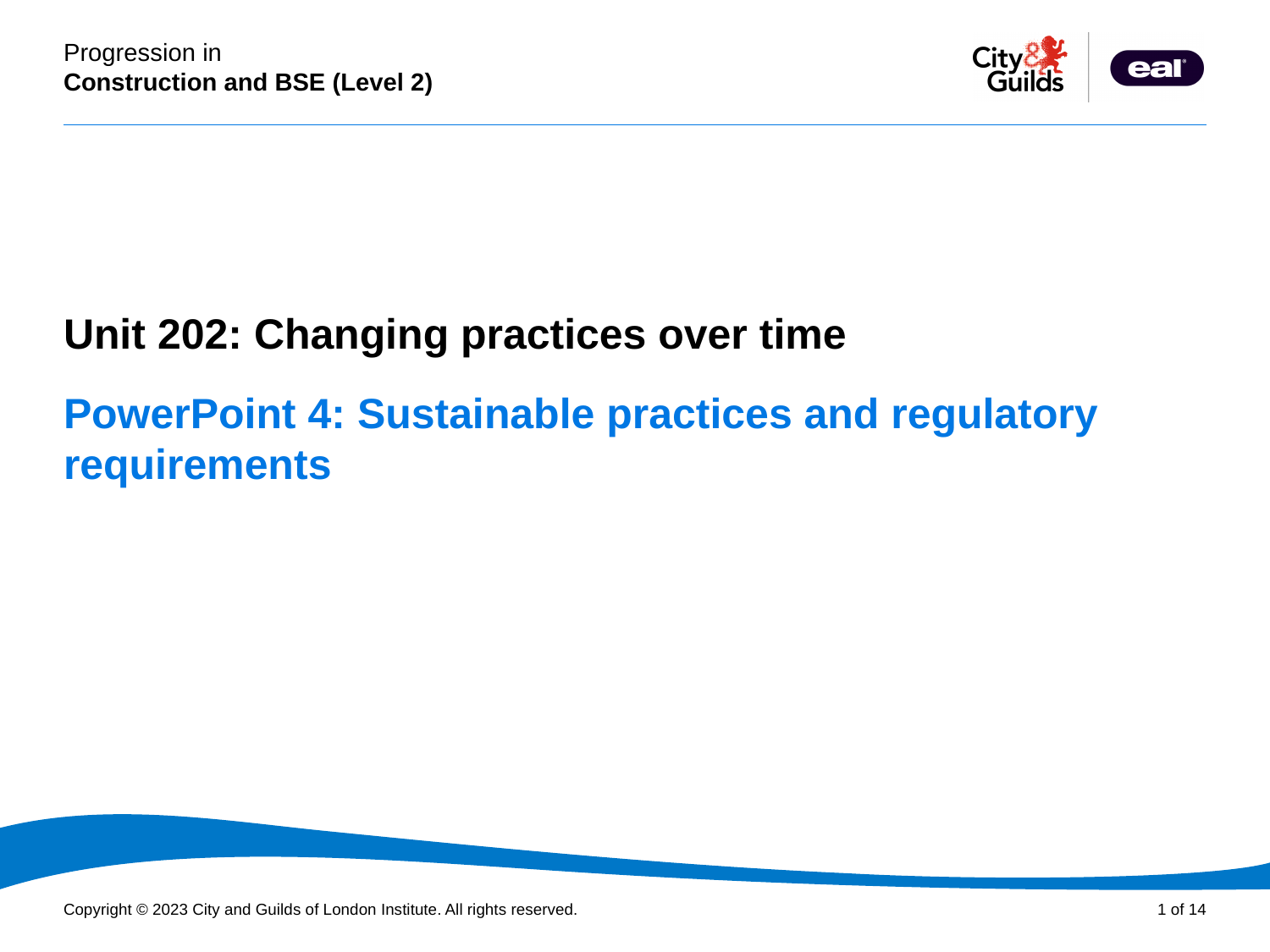

PowerPointpresentation
Unit 202: Changing practices over time
# PowerPoint 4: Sustainable practices and regulatory requirements